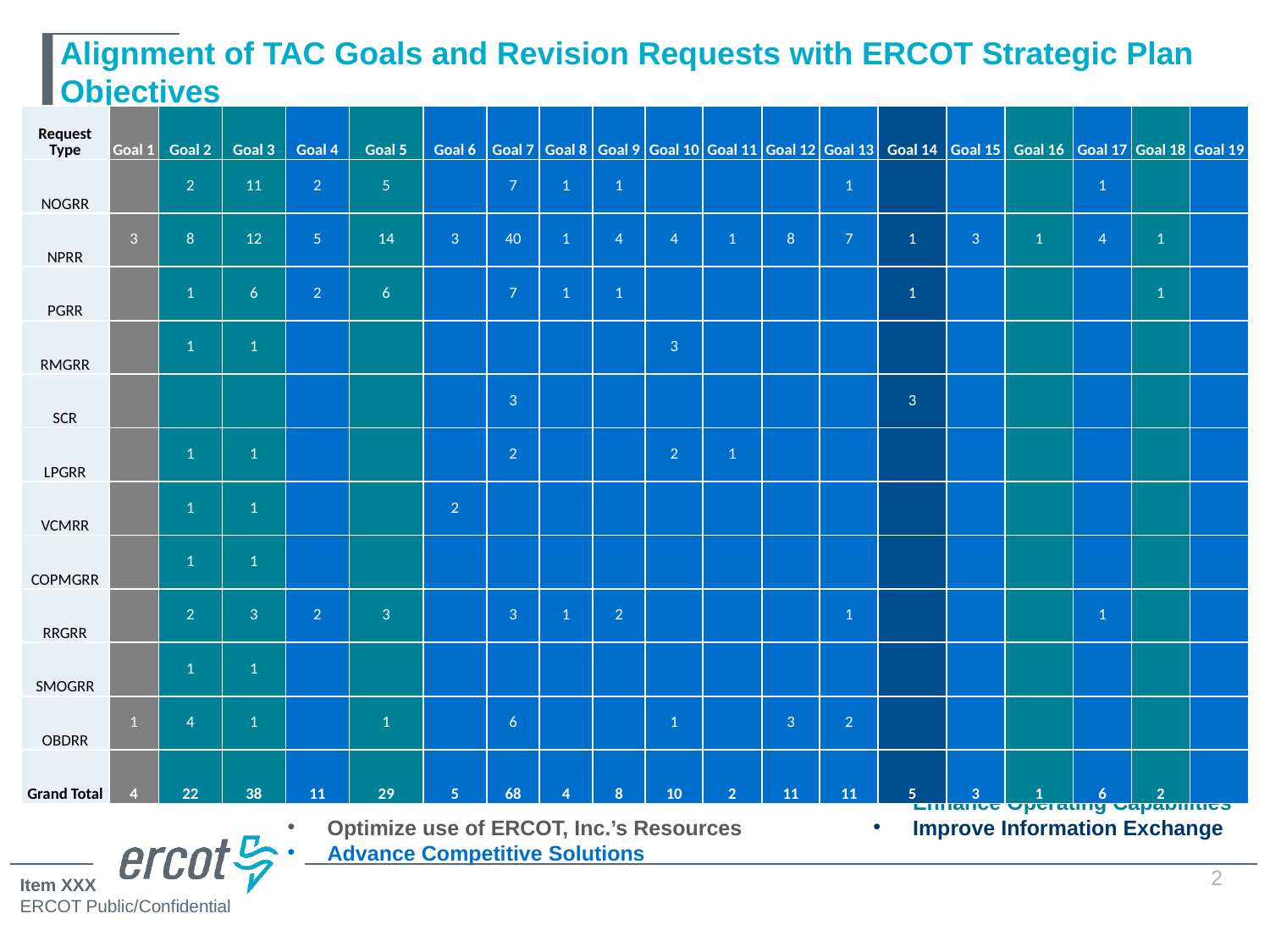

# Alignment of TAC Goals and Revision Requests with ERCOT Strategic Plan Objectives
| Request Type | Goal 1 | Goal 2 | Goal 3 | Goal 4 | Goal 5 | Goal 6 | Goal 7 | Goal 8 | Goal 9 | Goal 10 | Goal 11 | Goal 12 | Goal 13 | Goal 14 | Goal 15 | Goal 16 | Goal 17 | Goal 18 | Goal 19 |
| --- | --- | --- | --- | --- | --- | --- | --- | --- | --- | --- | --- | --- | --- | --- | --- | --- | --- | --- | --- |
| NOGRR |  | 2 | 11 | 2 | 5 |  | 7 | 1 | 1 |  |  |  | 1 |  |  |  | 1 |  |  |
| NPRR | 3 | 8 | 12 | 5 | 14 | 3 | 40 | 1 | 4 | 4 | 1 | 8 | 7 | 1 | 3 | 1 | 4 | 1 |  |
| PGRR |  | 1 | 6 | 2 | 6 |  | 7 | 1 | 1 |  |  |  |  | 1 |  |  |  | 1 |  |
| RMGRR |  | 1 | 1 |  |  |  |  |  |  | 3 |  |  |  |  |  |  |  |  |  |
| SCR |  |  |  |  |  |  | 3 |  |  |  |  |  |  | 3 |  |  |  |  |  |
| LPGRR |  | 1 | 1 |  |  |  | 2 |  |  | 2 | 1 |  |  |  |  |  |  |  |  |
| VCMRR |  | 1 | 1 |  |  | 2 |  |  |  |  |  |  |  |  |  |  |  |  |  |
| COPMGRR |  | 1 | 1 |  |  |  |  |  |  |  |  |  |  |  |  |  |  |  |  |
| RRGRR |  | 2 | 3 | 2 | 3 |  | 3 | 1 | 2 |  |  |  | 1 |  |  |  | 1 |  |  |
| SMOGRR |  | 1 | 1 |  |  |  |  |  |  |  |  |  |  |  |  |  |  |  |  |
| OBDRR | 1 | 4 | 1 |  | 1 |  | 6 |  |  | 1 |  | 3 | 2 |  |  |  |  |  |  |
| Grand Total | 4 | 22 | 38 | 11 | 29 | 5 | 68 | 4 | 8 | 10 | 2 | 11 | 11 | 5 | 3 | 1 | 6 | 2 |  |

Optimize use of ERCOT, Inc.’s Resources
Advance Competitive Solutions

Enhance Operating Capabilities
Improve Information Exchange
2